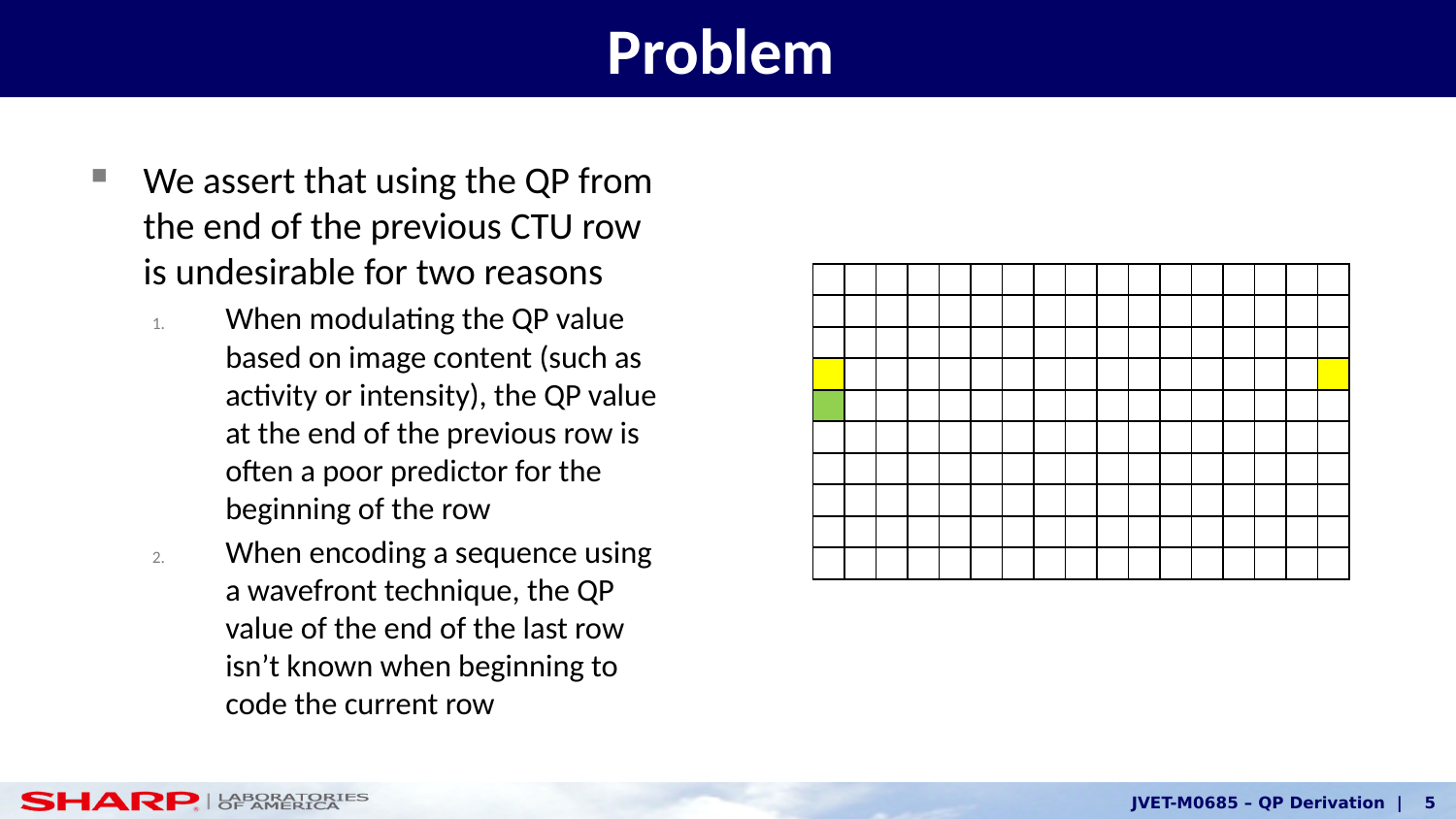

# Problem
We assert that using the QP from the end of the previous CTU row is undesirable for two reasons
When modulating the QP value based on image content (such as activity or intensity), the QP value at the end of the previous row is often a poor predictor for the beginning of the row
When encoding a sequence using a wavefront technique, the QP value of the end of the last row isn’t known when beginning to code the current row